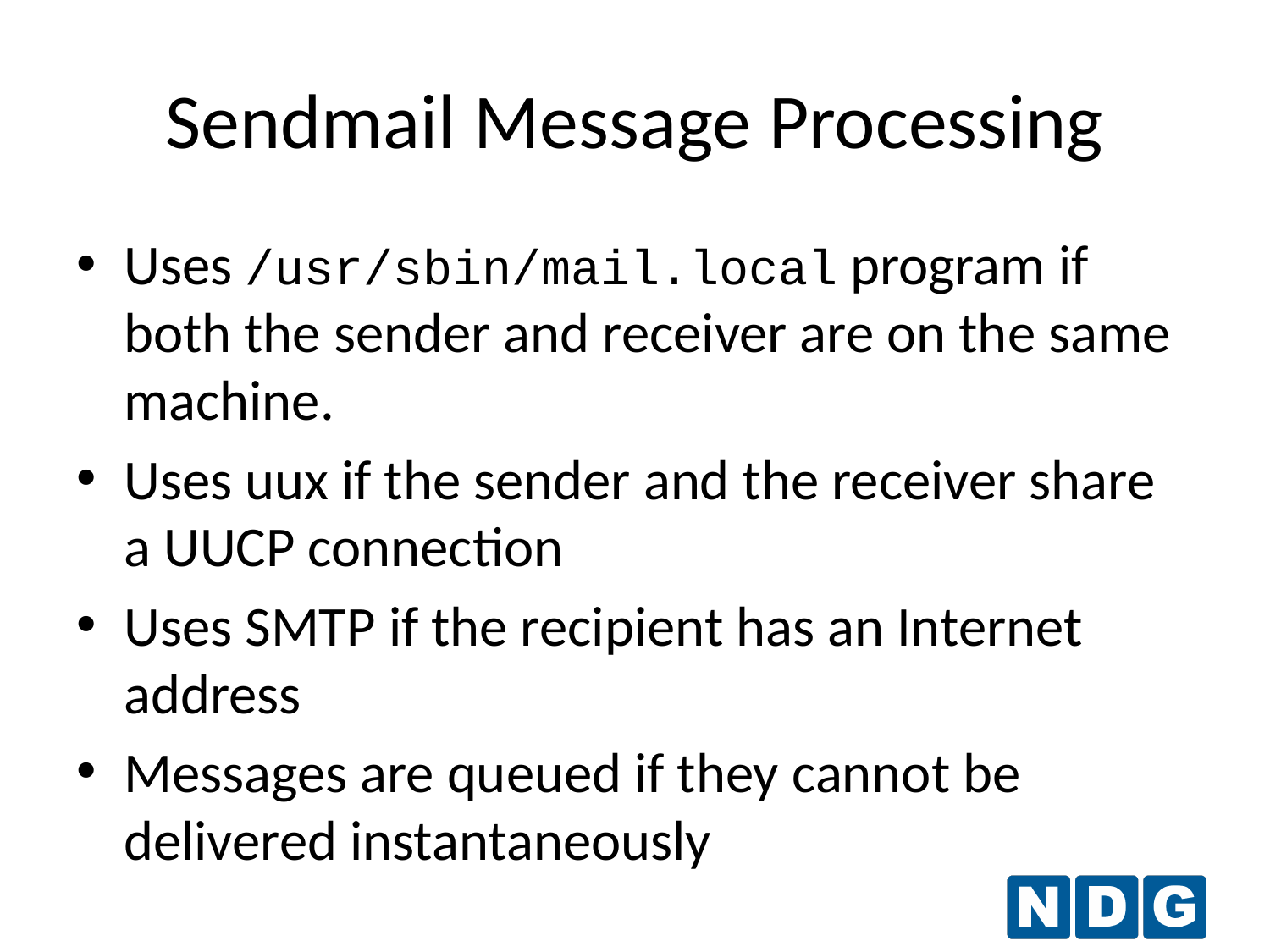

Sendmail Message Processing
Uses /usr/sbin/mail.local program if both the sender and receiver are on the same machine.
Uses uux if the sender and the receiver share a UUCP connection
Uses SMTP if the recipient has an Internet address
Messages are queued if they cannot be delivered instantaneously